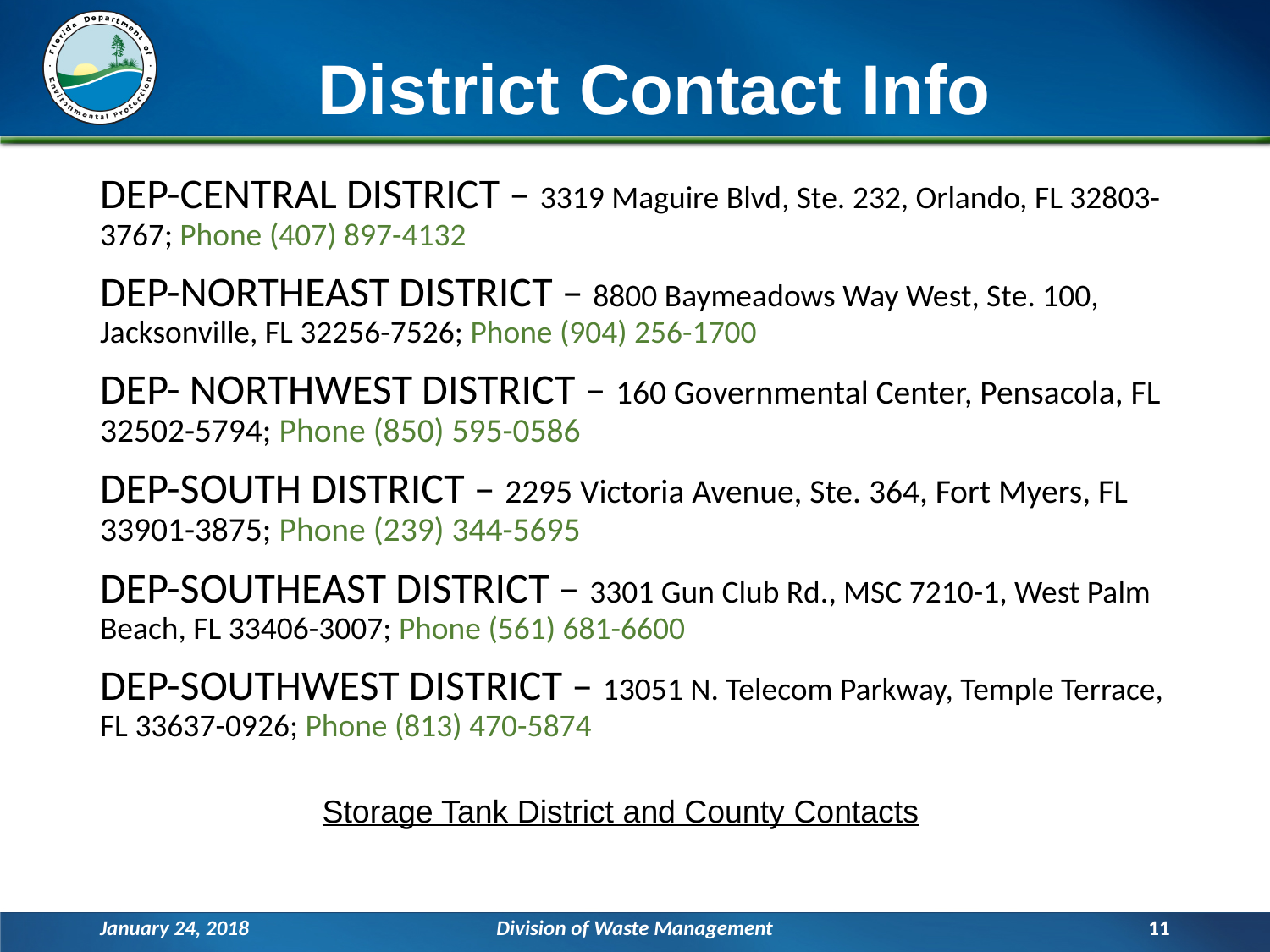

# District Contact Info
DEP-CENTRAL DISTRICT – 3319 Maguire Blvd, Ste. 232, Orlando, FL 32803-3767; Phone (407) 897-4132
DEP-NORTHEAST DISTRICT – 8800 Baymeadows Way West, Ste. 100, Jacksonville, FL 32256-7526; Phone (904) 256-1700
DEP- NORTHWEST DISTRICT – 160 Governmental Center, Pensacola, FL 32502-5794; Phone (850) 595-0586
DEP-SOUTH DISTRICT – 2295 Victoria Avenue, Ste. 364, Fort Myers, FL 33901-3875; Phone (239) 344-5695
DEP-SOUTHEAST DISTRICT – 3301 Gun Club Rd., MSC 7210-1, West Palm Beach, FL 33406-3007; Phone (561) 681-6600
DEP-SOUTHWEST DISTRICT – 13051 N. Telecom Parkway, Temple Terrace, FL 33637-0926; Phone (813) 470-5874
Storage Tank District and County Contacts
January 24, 2018

Division of Waste Management

11